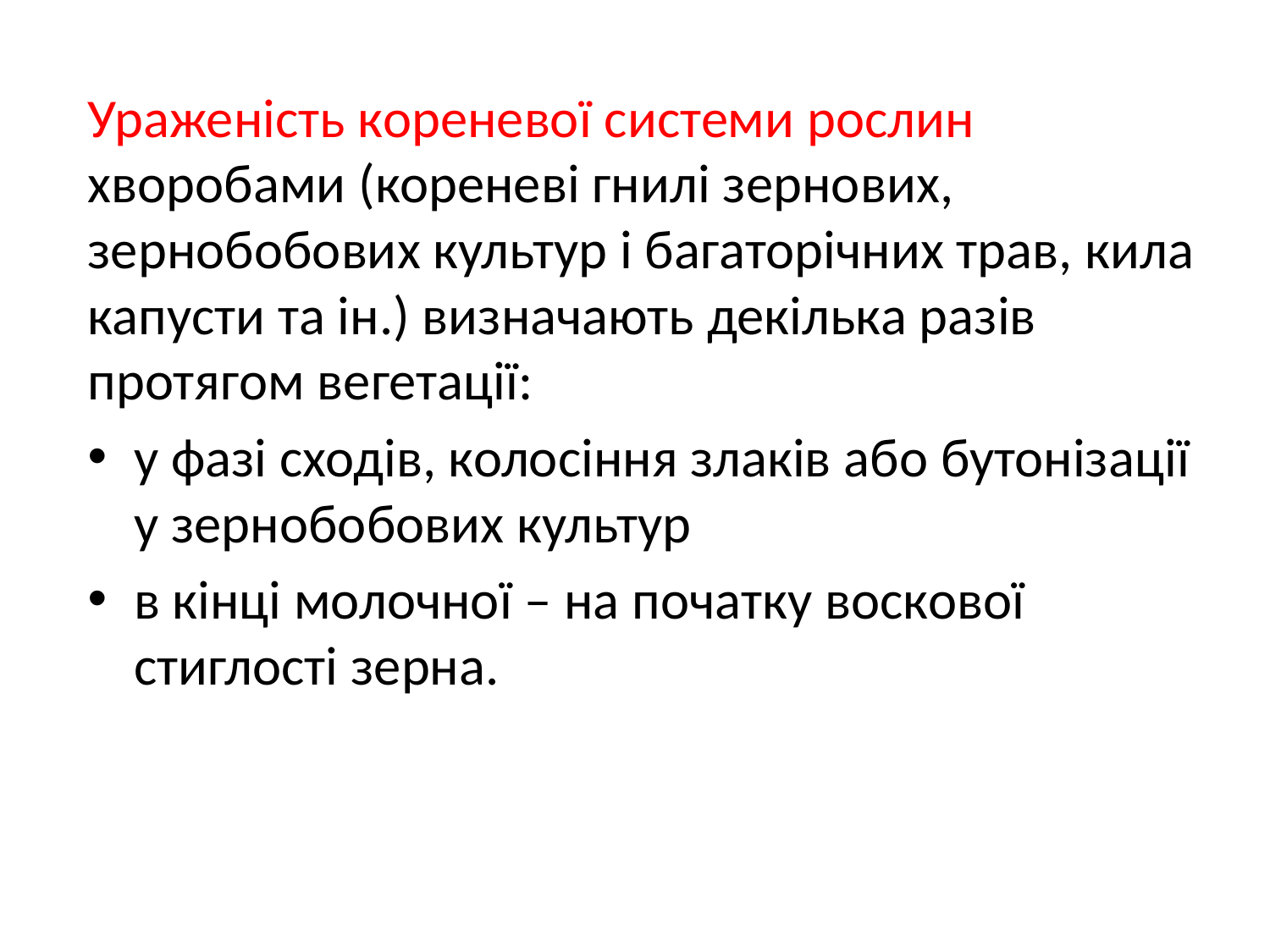

Ураженість кореневої системи рослин хворобами (кореневі гнилі зернових, зернобобових культур і багаторічних трав, кила капусти та ін.) визначають декілька разів протягом вегетації:
у фазі сходів, колосіння злаків або бутонізації у зернобобових культур
в кінці молочної – на початку воскової стиглості зерна.